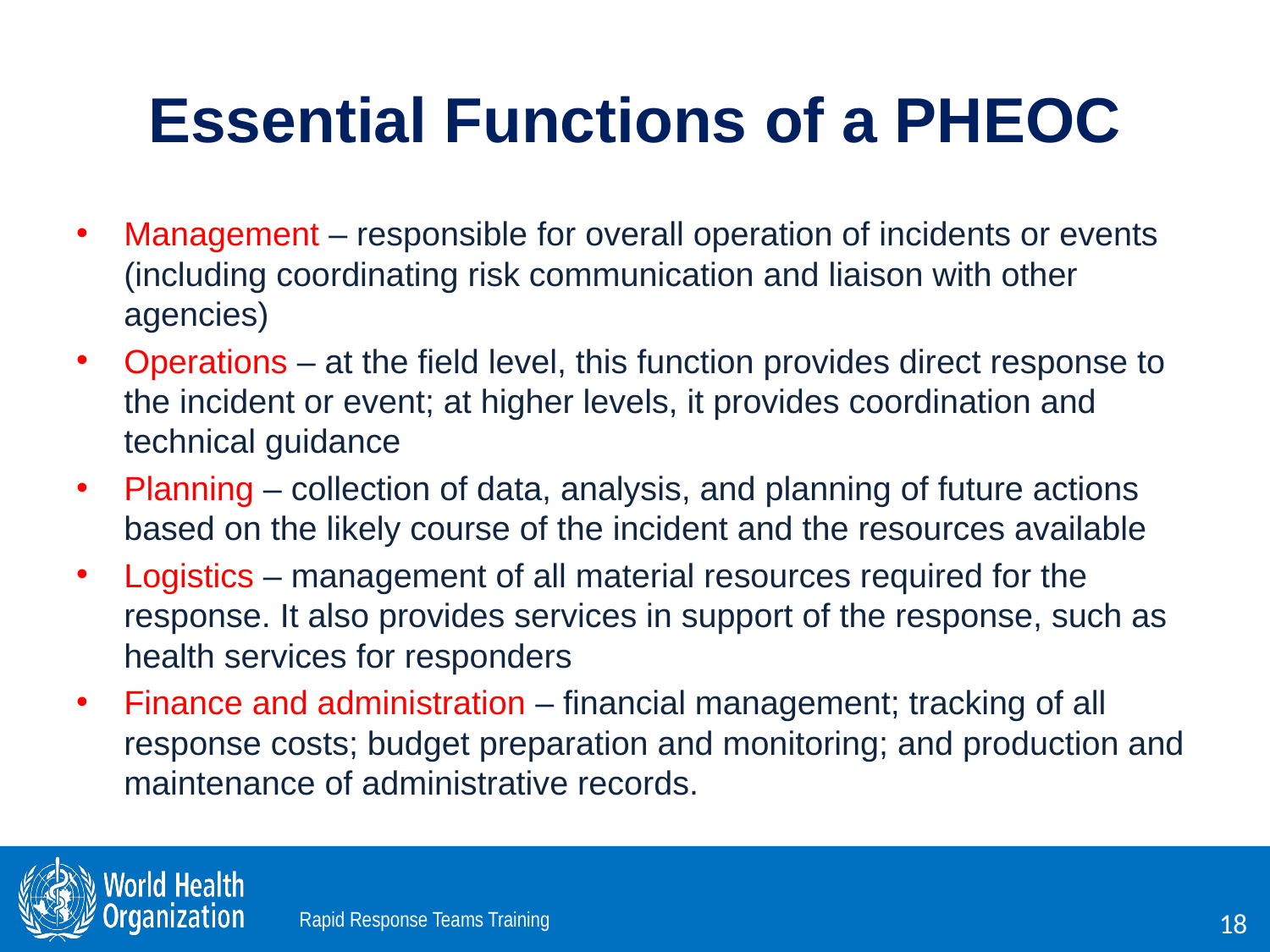

# Essential Functions of a PHEOC
Management – responsible for overall operation of incidents or events (including coordinating risk communication and liaison with other agencies)
Operations – at the field level, this function provides direct response to the incident or event; at higher levels, it provides coordination and technical guidance
Planning – collection of data, analysis, and planning of future actions based on the likely course of the incident and the resources available
Logistics – management of all material resources required for the response. It also provides services in support of the response, such as health services for responders
Finance and administration – financial management; tracking of all response costs; budget preparation and monitoring; and production and maintenance of administrative records.